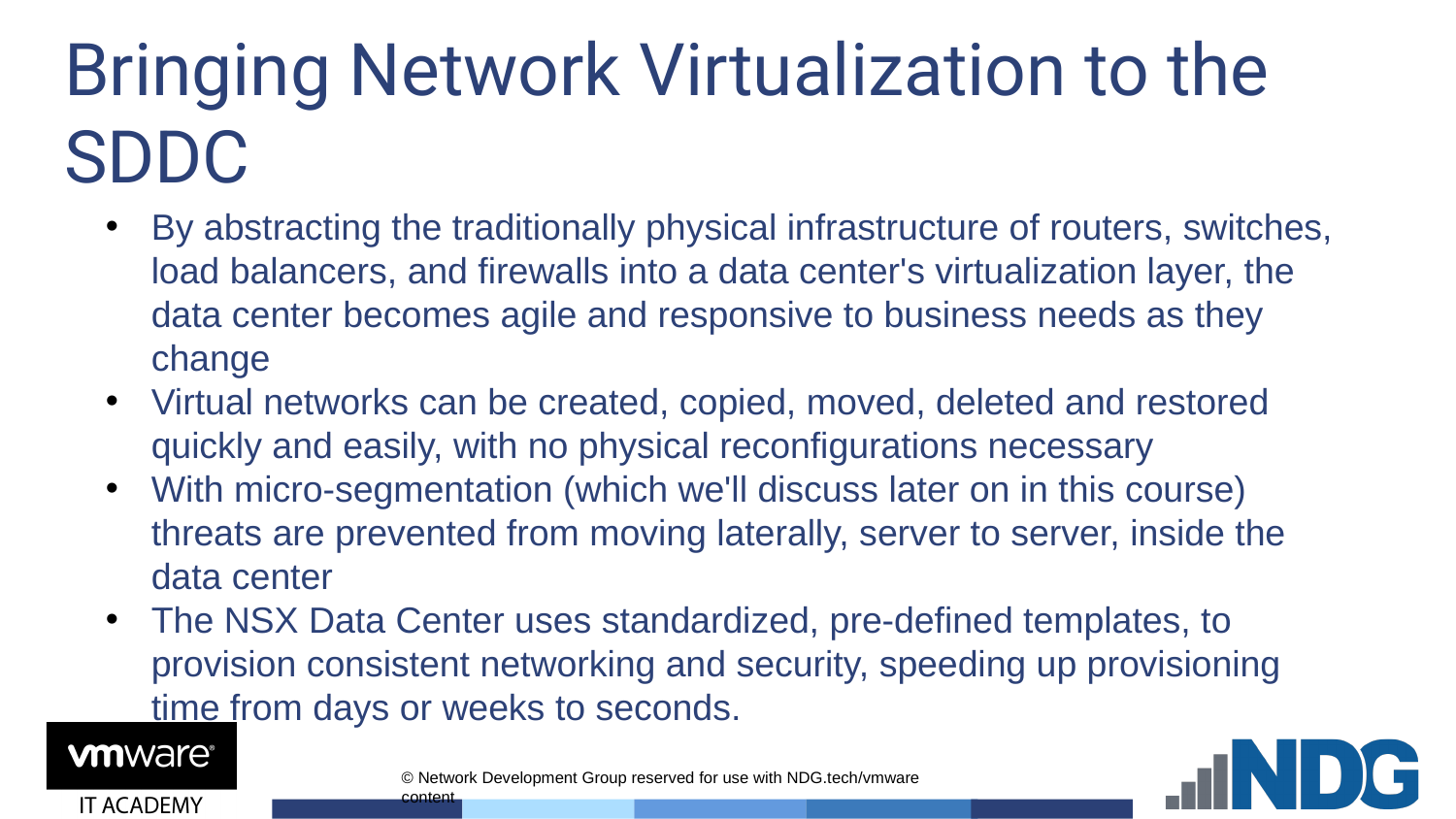

# Bringing Network Virtualization to the SDDC
By abstracting the traditionally physical infrastructure of routers, switches, load balancers, and firewalls into a data center's virtualization layer, the data center becomes agile and responsive to business needs as they change
Virtual networks can be created, copied, moved, deleted and restored quickly and easily, with no physical reconfigurations necessary
With micro-segmentation (which we'll discuss later on in this course) threats are prevented from moving laterally, server to server, inside the data center
The NSX Data Center uses standardized, pre-defined templates, to provision consistent networking and security, speeding up provisioning time from days or weeks to seconds.